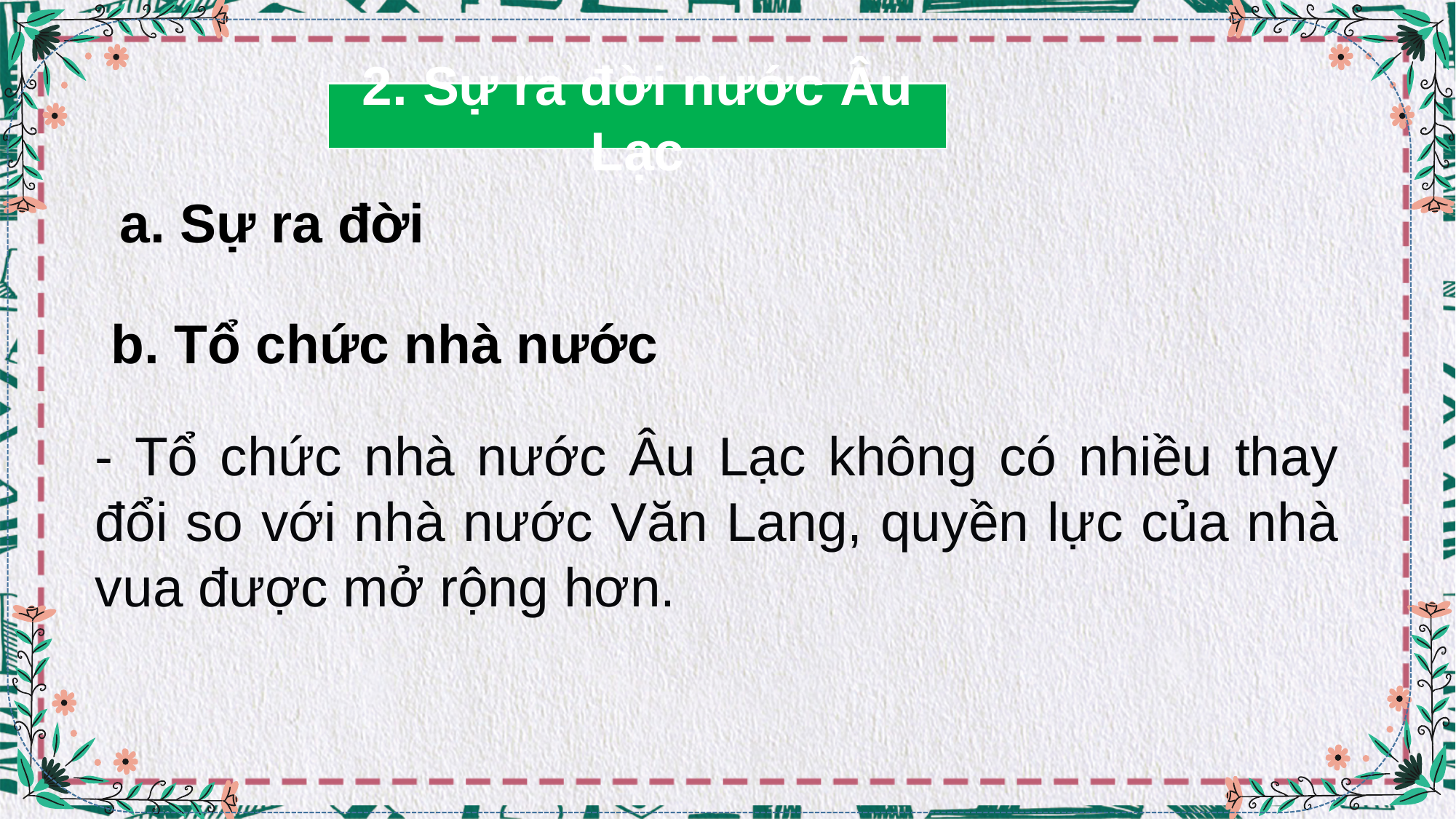

2. Sự ra đời nước Âu Lạc
a. Sự ra đời
b. Tổ chức nhà nước

- Tổ chức nhà nước Âu Lạc không có nhiều thay đổi so với nhà nước Văn Lang, quyền lực của nhà vua được mở rộng hơn.